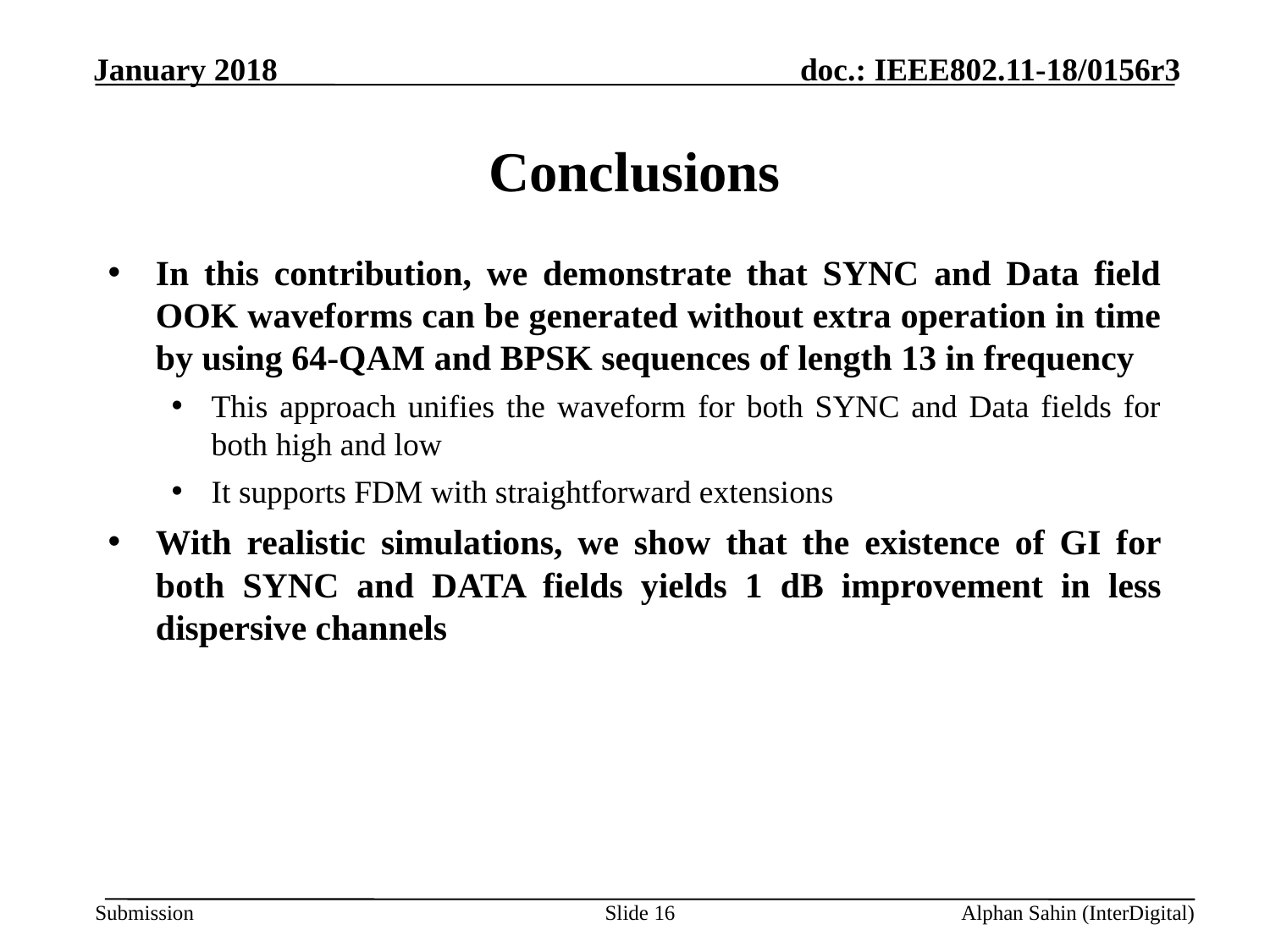

# Conclusions
In this contribution, we demonstrate that SYNC and Data field OOK waveforms can be generated without extra operation in time by using 64-QAM and BPSK sequences of length 13 in frequency
This approach unifies the waveform for both SYNC and Data fields for both high and low
It supports FDM with straightforward extensions
With realistic simulations, we show that the existence of GI for both SYNC and DATA fields yields 1 dB improvement in less dispersive channels

Slide 16